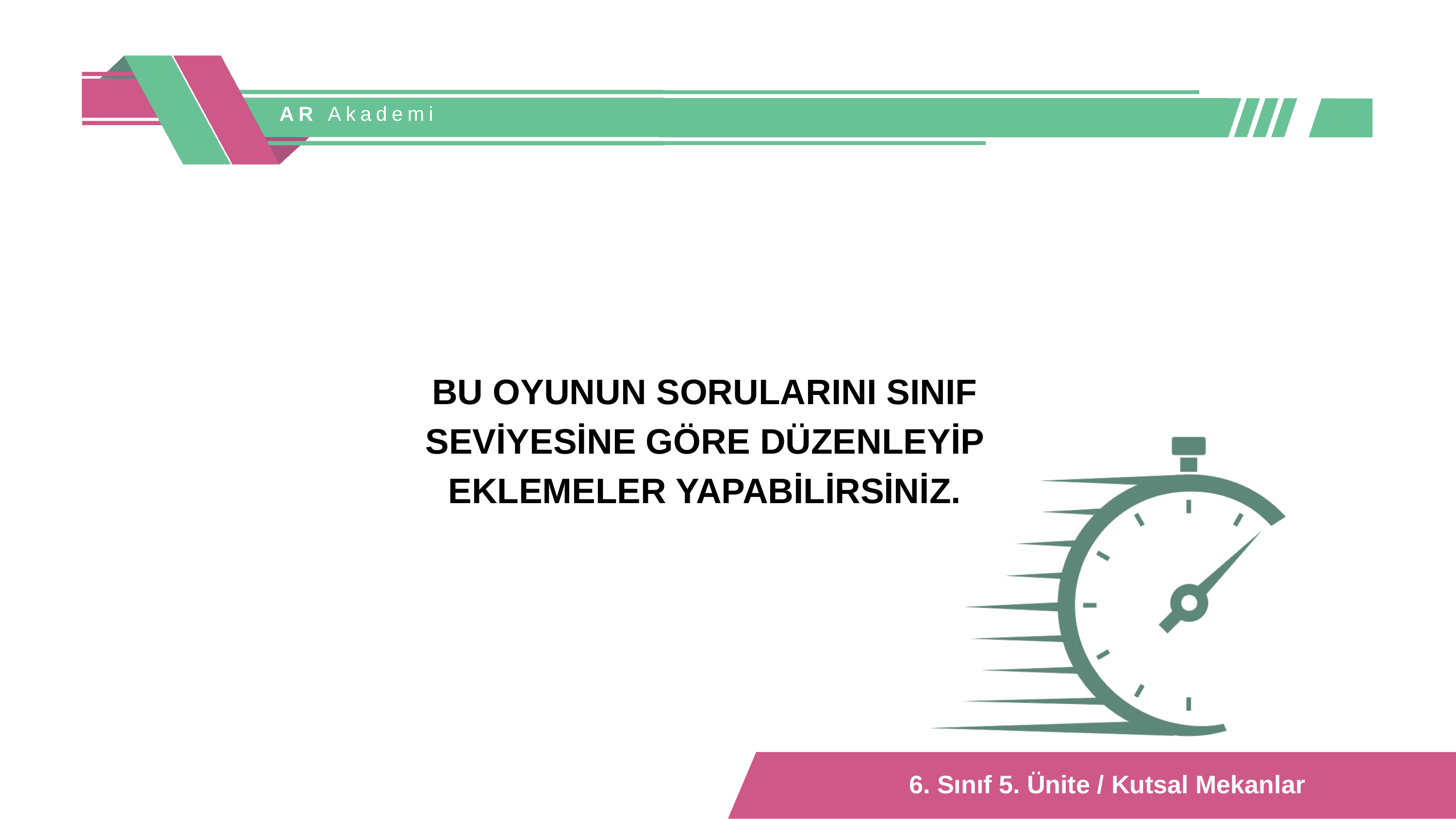

AR Akademi
BU OYUNUN SORULARINI SINIF SEVİYESİNE GÖRE DÜZENLEYİP EKLEMELER YAPABİLİRSİNİZ.

6. Sınıf 5. Ünite / Kutsal Mekanlar